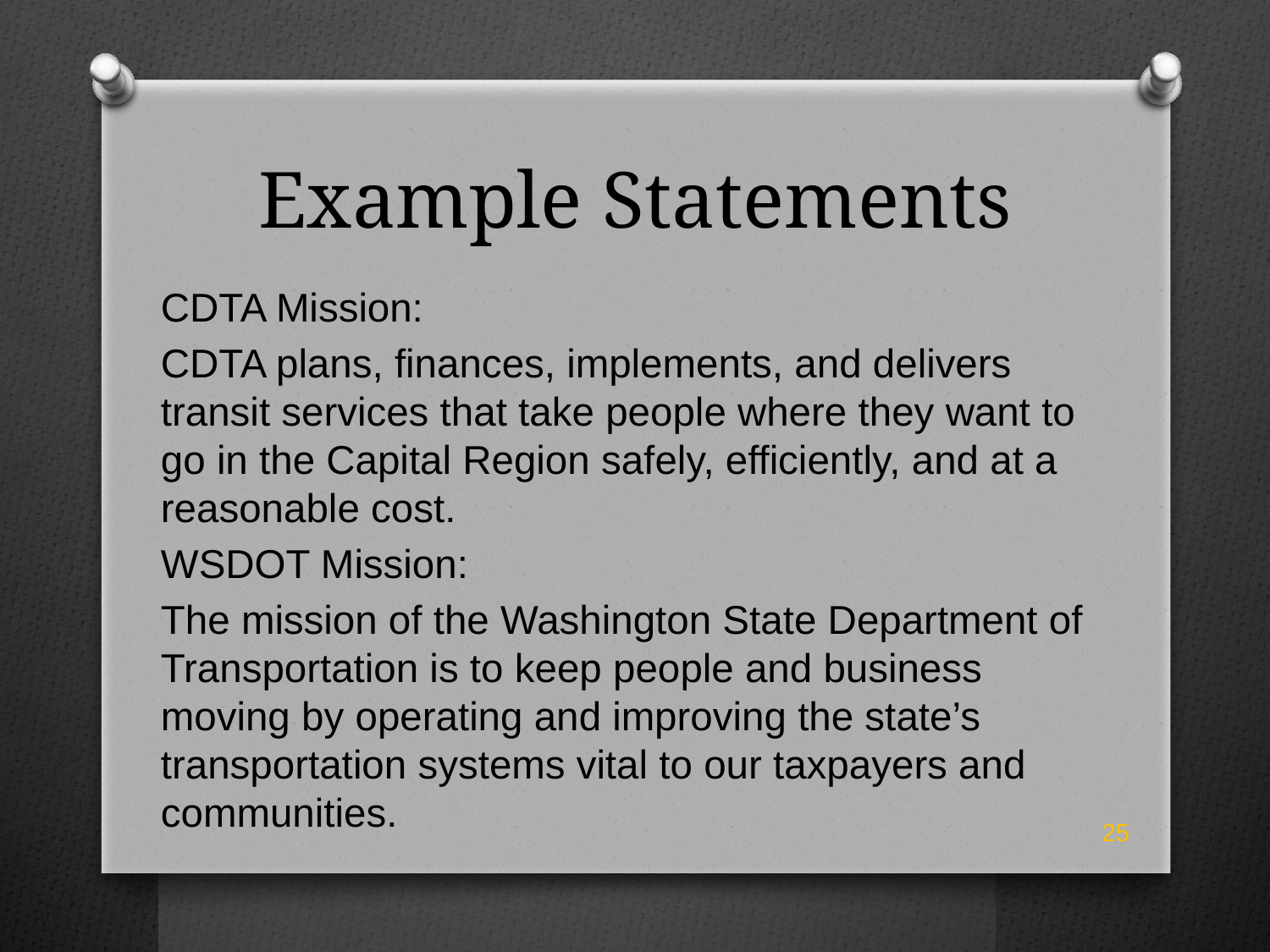

# Example Statements
CDTA Mission:
CDTA plans, finances, implements, and delivers transit services that take people where they want to go in the Capital Region safely, efficiently, and at a reasonable cost.
WSDOT Mission:
The mission of the Washington State Department of Transportation is to keep people and business moving by operating and improving the state’s transportation systems vital to our taxpayers and communities.
25